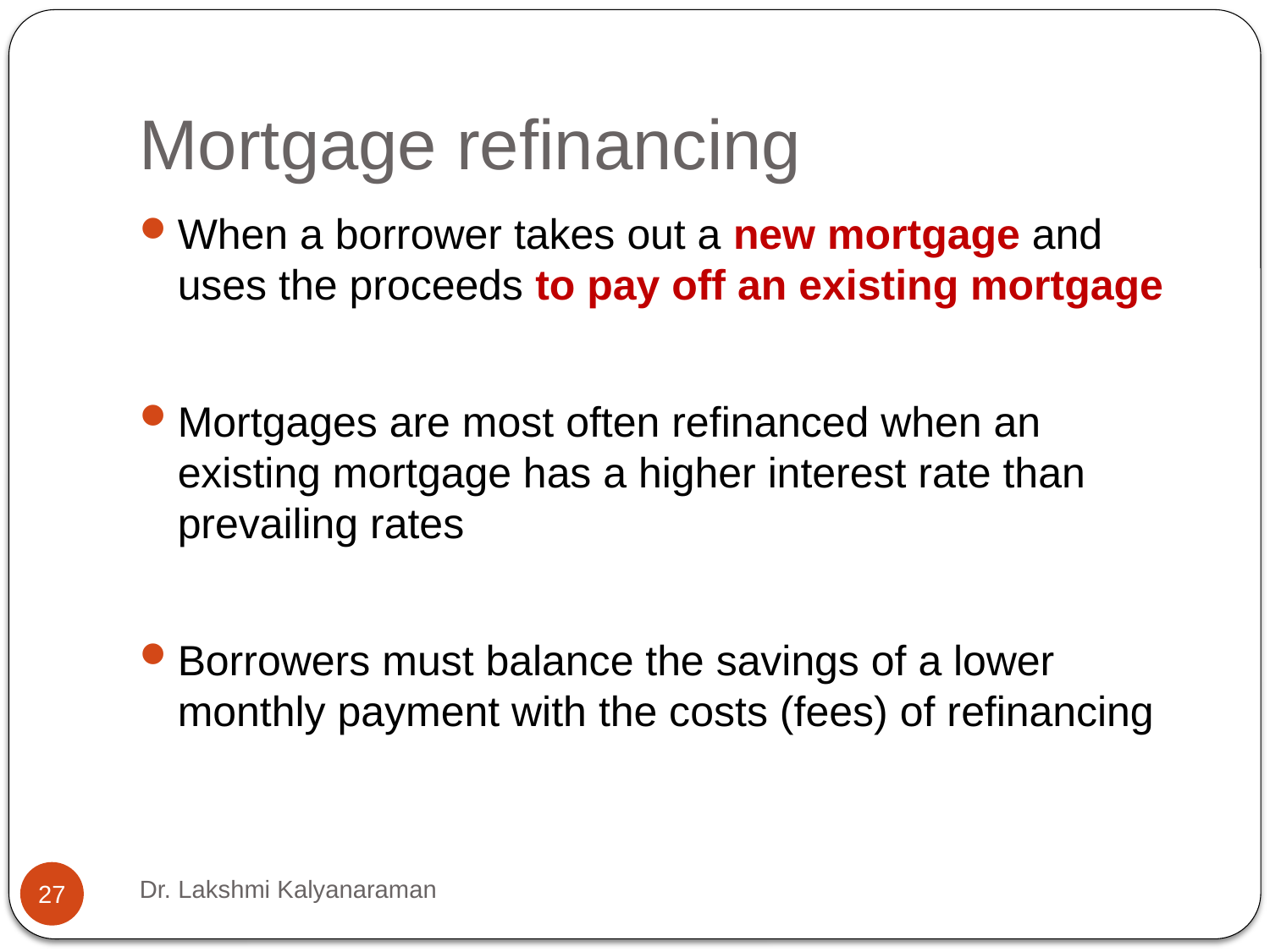

# Mortgage refinancing
When a borrower takes out a new mortgage and uses the proceeds to pay off an existing mortgage

Mortgages are most often refinanced when an existing mortgage has a higher interest rate than prevailing rates

Borrowers must balance the savings of a lower monthly payment with the costs (fees) of refinancing

Dr. Lakshmi Kalyanaraman
27